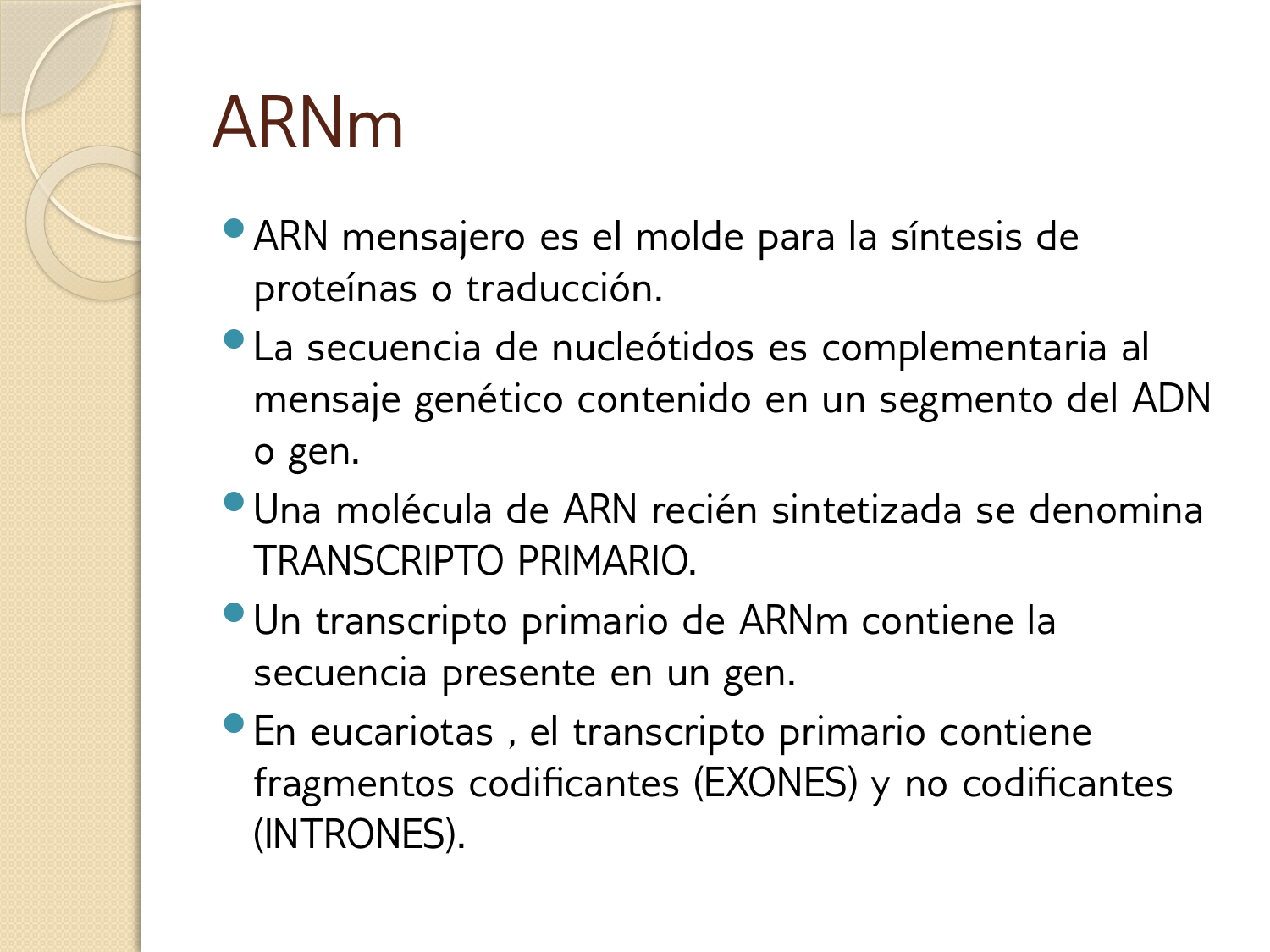

# ARNm
ARN mensajero es el molde para la síntesis de proteínas o traducción.
La secuencia de nucleótidos es complementaria al mensaje genético contenido en un segmento del ADN o gen.
Una molécula de ARN recién sintetizada se denomina TRANSCRIPTO PRIMARIO.
Un transcripto primario de ARNm contiene la secuencia presente en un gen.
En eucariotas , el transcripto primario contiene fragmentos codificantes (EXONES) y no codificantes (INTRONES).